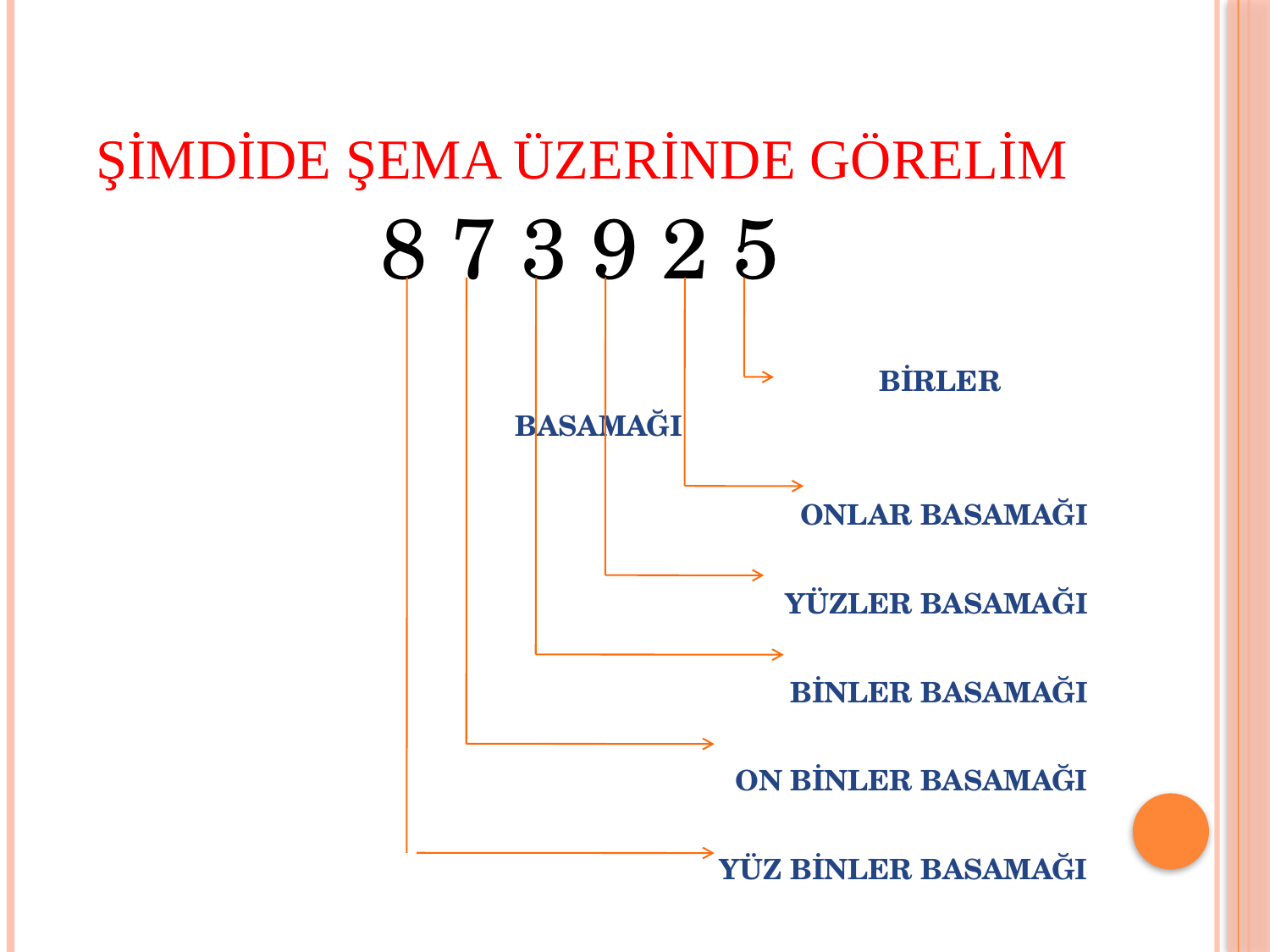

# ŞİMDİDE ŞEMA ÜZERİNDE GÖRELİM
8 7 3 9 2 5
						  BİRLER BASAMAĞI

			ONLAR BASAMAĞI

YÜZLER BASAMAĞI

BİNLER BASAMAĞI

ON BİNLER BASAMAĞI

YÜZ BİNLER BASAMAĞI